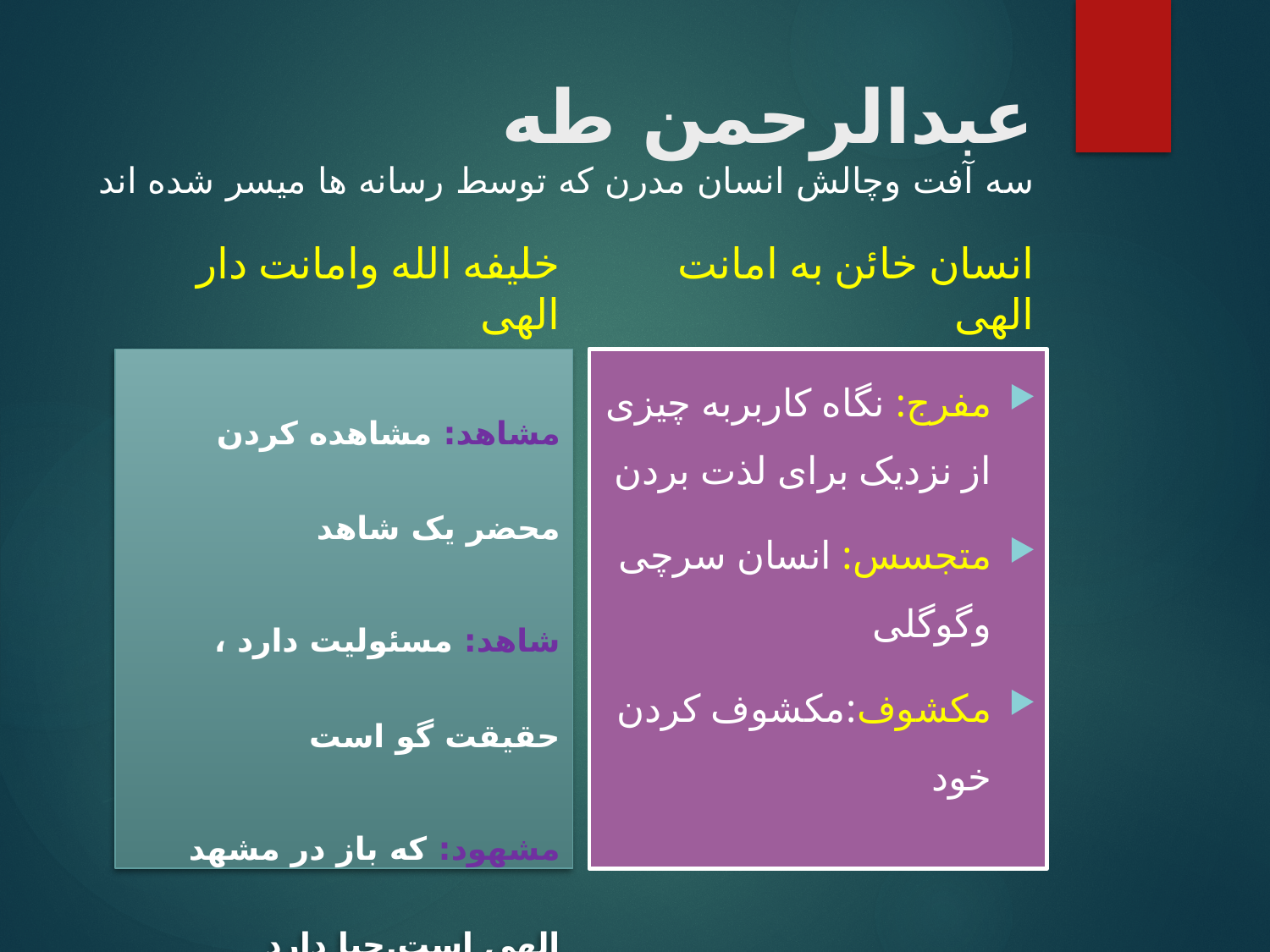

# عبدالرحمن طه سه آفت وچالش انسان مدرن که توسط رسانه ها میسر شده اند
خلیفه الله وامانت دار الهی
انسان خائن به امانت الهی
مشاهد: مشاهده کردن محضر یک شاهد
شاهد: مسئولیت دارد ، حقیقت گو است
مشهود: که باز در مشهد الهی است.حیا دارد ومسئولیت دارد.
مفرج: نگاه کاربربه چیزی از نزدیک برای لذت بردن
متجسس: انسان سرچی وگوگلی
مکشوف:مکشوف کردن خود